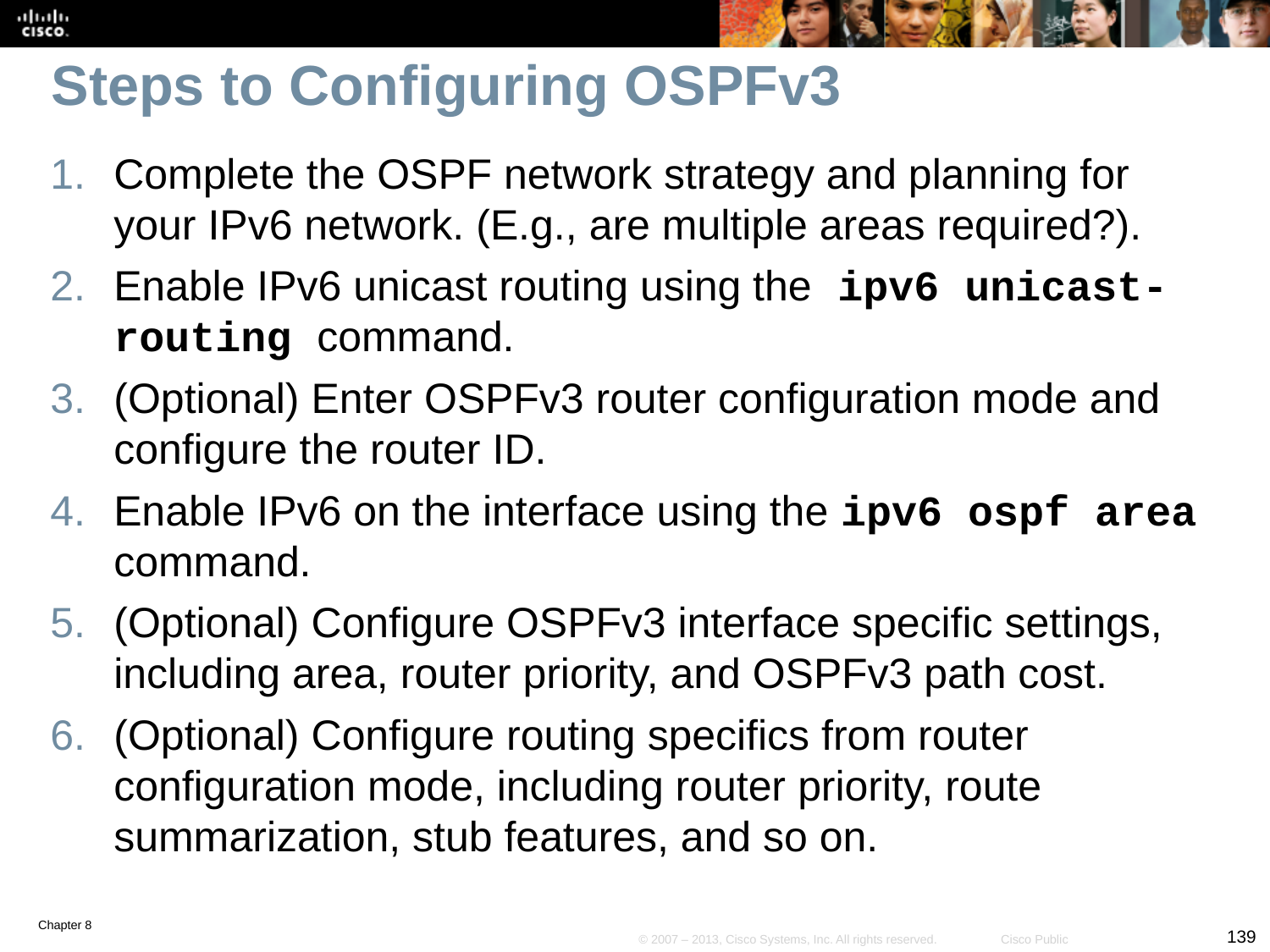

# Steps to Configuring OSPFv3
Complete the OSPF network strategy and planning for your IPv6 network. (E.g., are multiple areas required?).
Enable IPv6 unicast routing using the ipv6 unicast-routing command.
(Optional) Enter OSPFv3 router configuration mode and configure the router ID.
Enable IPv6 on the interface using the ipv6 ospf area command.
(Optional) Configure OSPFv3 interface specific settings, including area, router priority, and OSPFv3 path cost.
(Optional) Configure routing specifics from router configuration mode, including router priority, route summarization, stub features, and so on.